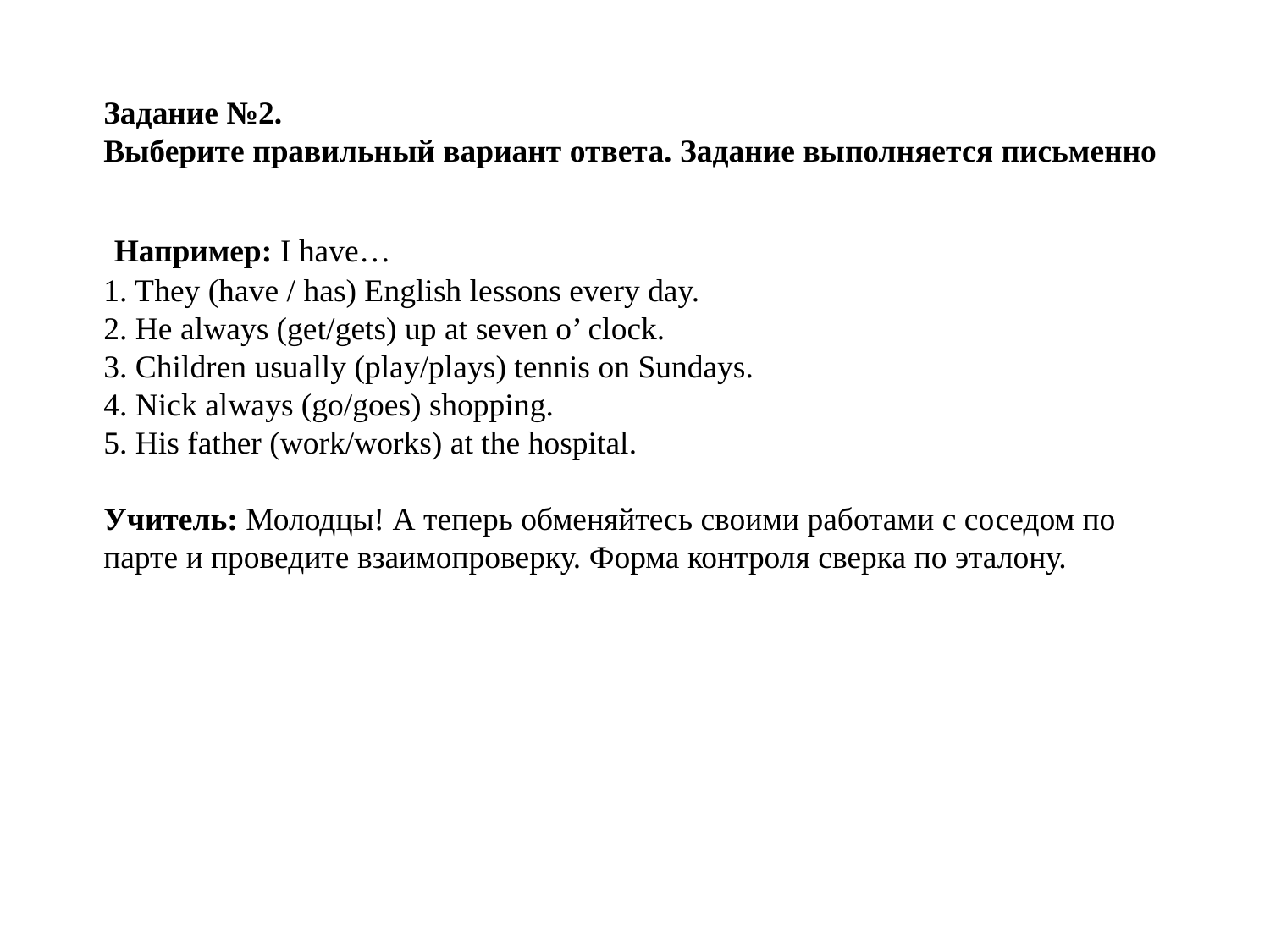

Задание №2.
Выберите правильный вариант ответа. Задание выполняется письменно

 Например: I have…
1. They (have / has) English lessons every day.
2. He always (get/gets) up at seven o’ clock.
3. Children usually (play/plays) tennis on Sundays.
4. Nick always (go/goes) shopping.
5. His father (work/works) at the hospital.

Учитель: Молодцы! А теперь обменяйтесь своими работами с соседом по парте и проведите взаимопроверку. Форма контроля сверка по эталону.